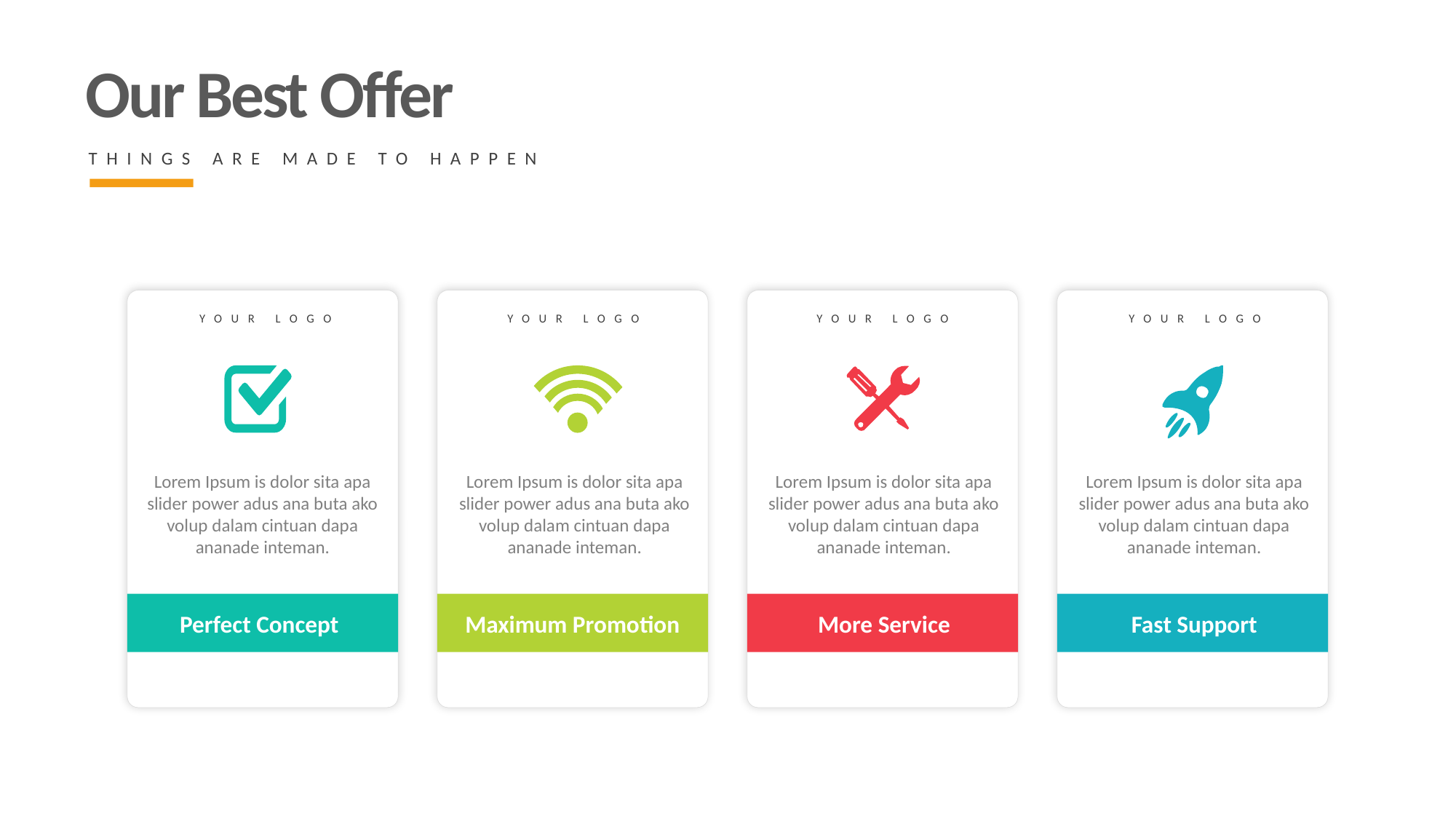

Our Best Offer
THINGS ARE MADE TO HAPPEN

YOUR LOGO

Lorem Ipsum is dolor sita apa slider power adus ana buta ako volup dalam cintuan dapa
ananade inteman.

Perfect Concept

YOUR LOGO

Lorem Ipsum is dolor sita apa slider power adus ana buta ako volup dalam cintuan dapa
ananade inteman.

Maximum Promotion
Perfect Concept

YOUR LOGO

Lorem Ipsum is dolor sita apa slider power adus ana buta ako volup dalam cintuan dapa
ananade inteman.
More Service

YOUR LOGO

Lorem Ipsum is dolor sita apa slider power adus ana buta ako volup dalam cintuan dapa
ananade inteman.
Fast Support